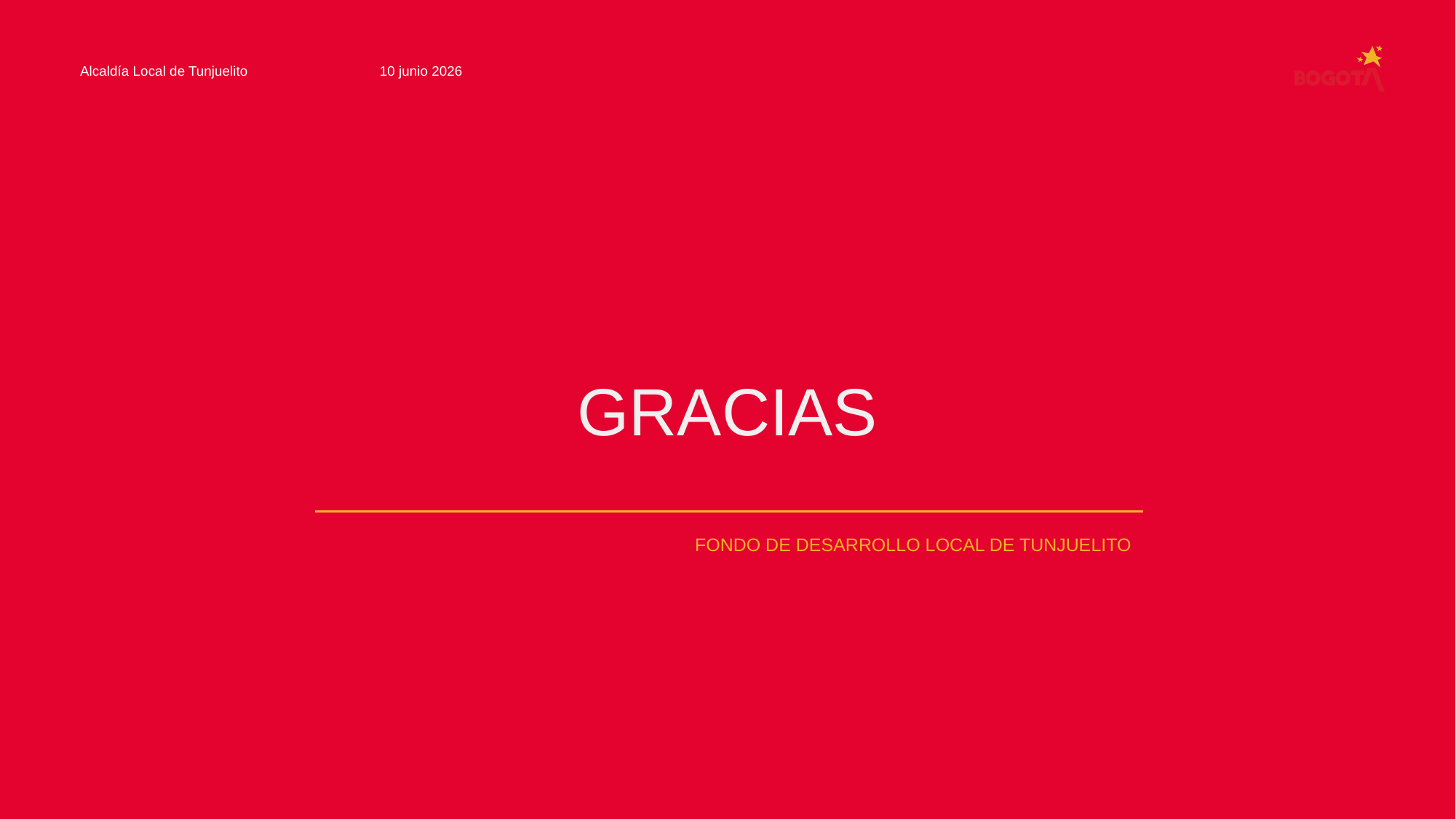

Alcaldía Local de Tunjuelito
10 junio 2026

GRACIAS
FONDO DE DESARROLLO LOCAL DE TUNJUELITO